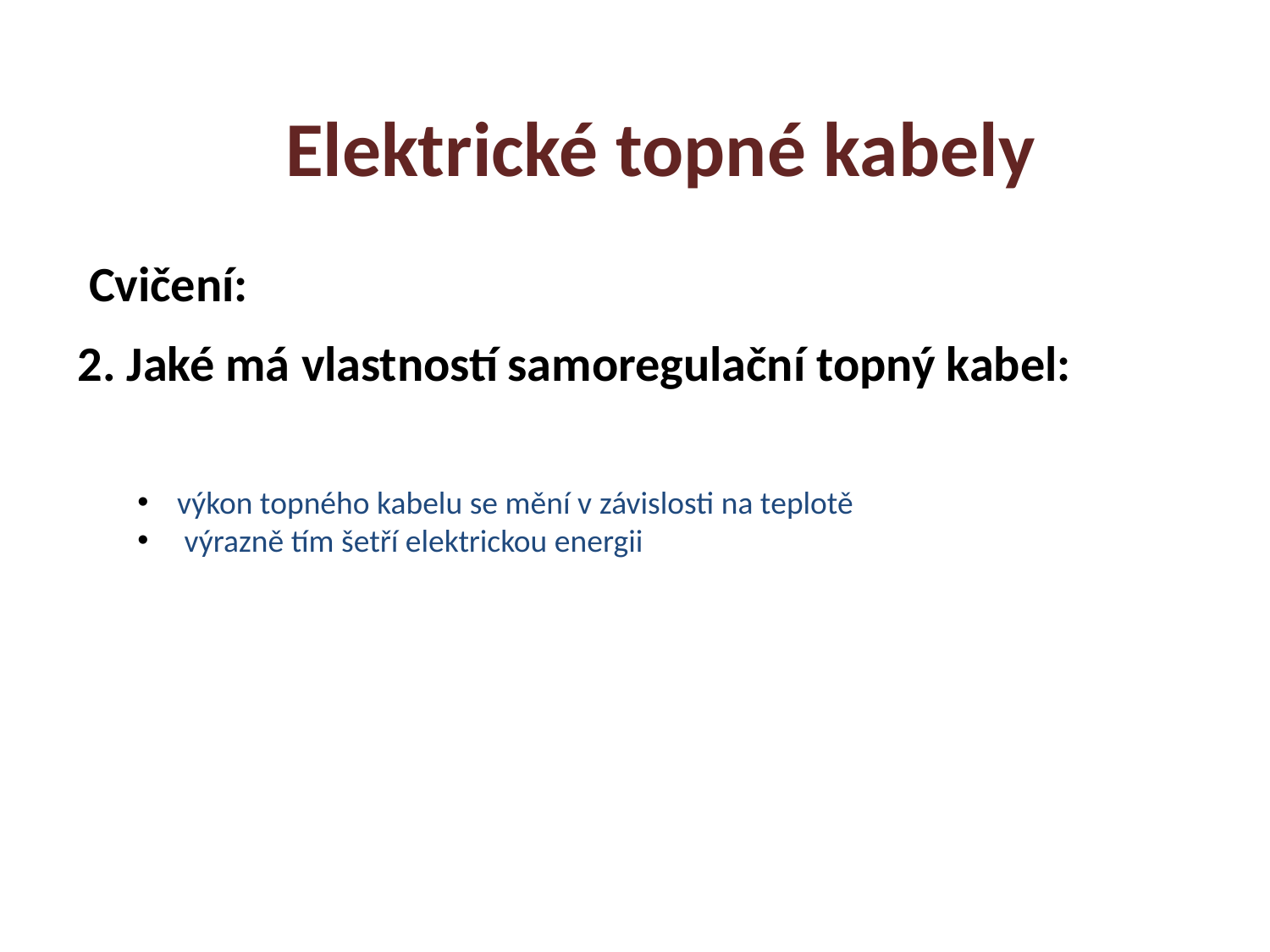

# Elektrické topné kabely
 Cvičení:
2. Jaké má vlastností samoregulační topný kabel:

výkon topného kabelu se mění v závislosti na teplotě
 výrazně tím šetří elektrickou energii